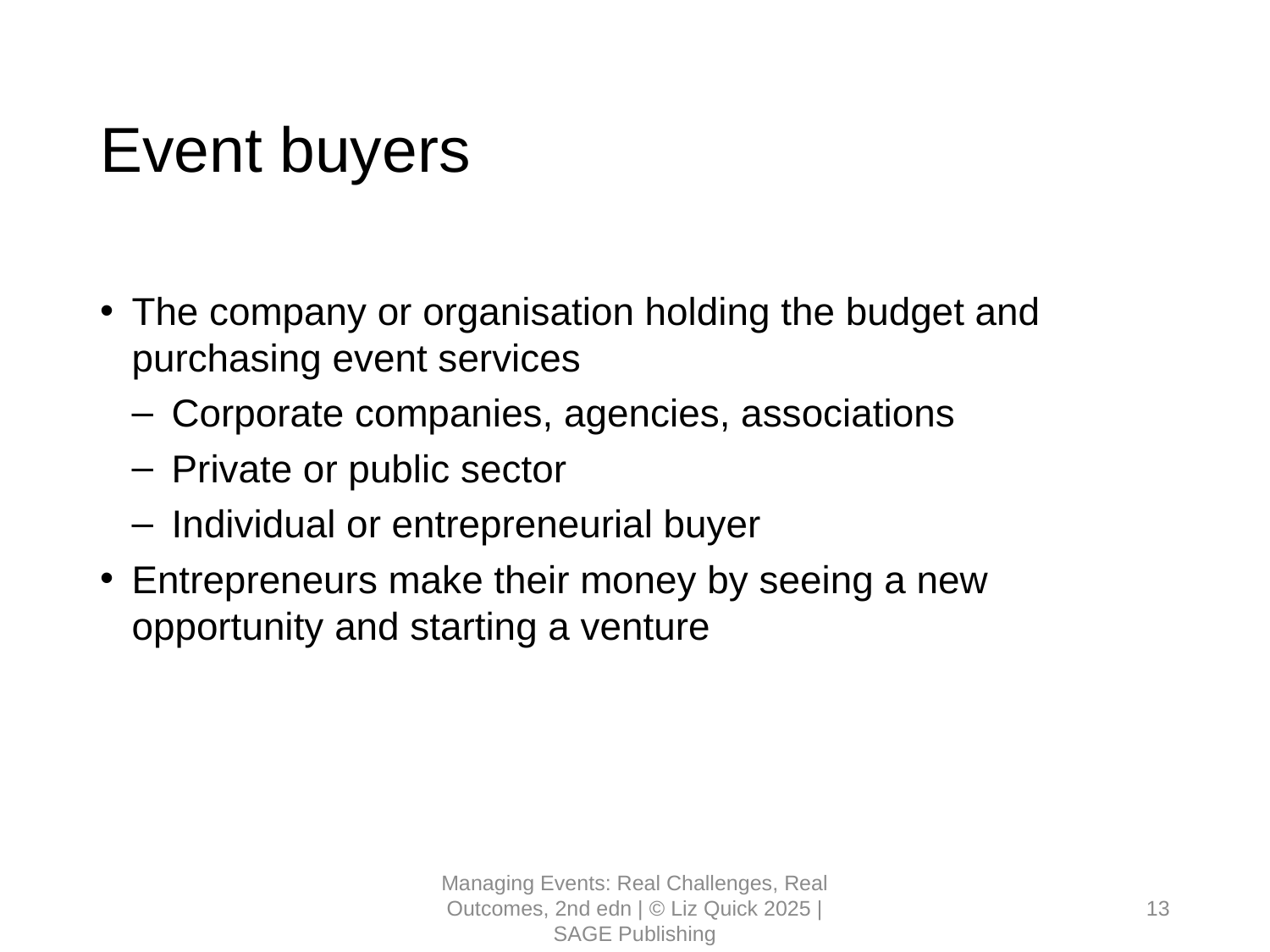

# Event buyers
The company or organisation holding the budget and purchasing event services
Corporate companies, agencies, associations
Private or public sector
Individual or entrepreneurial buyer
Entrepreneurs make their money by seeing a new opportunity and starting a venture
Managing Events: Real Challenges, Real Outcomes, 2nd edn | © Liz Quick 2025 | SAGE Publishing
13